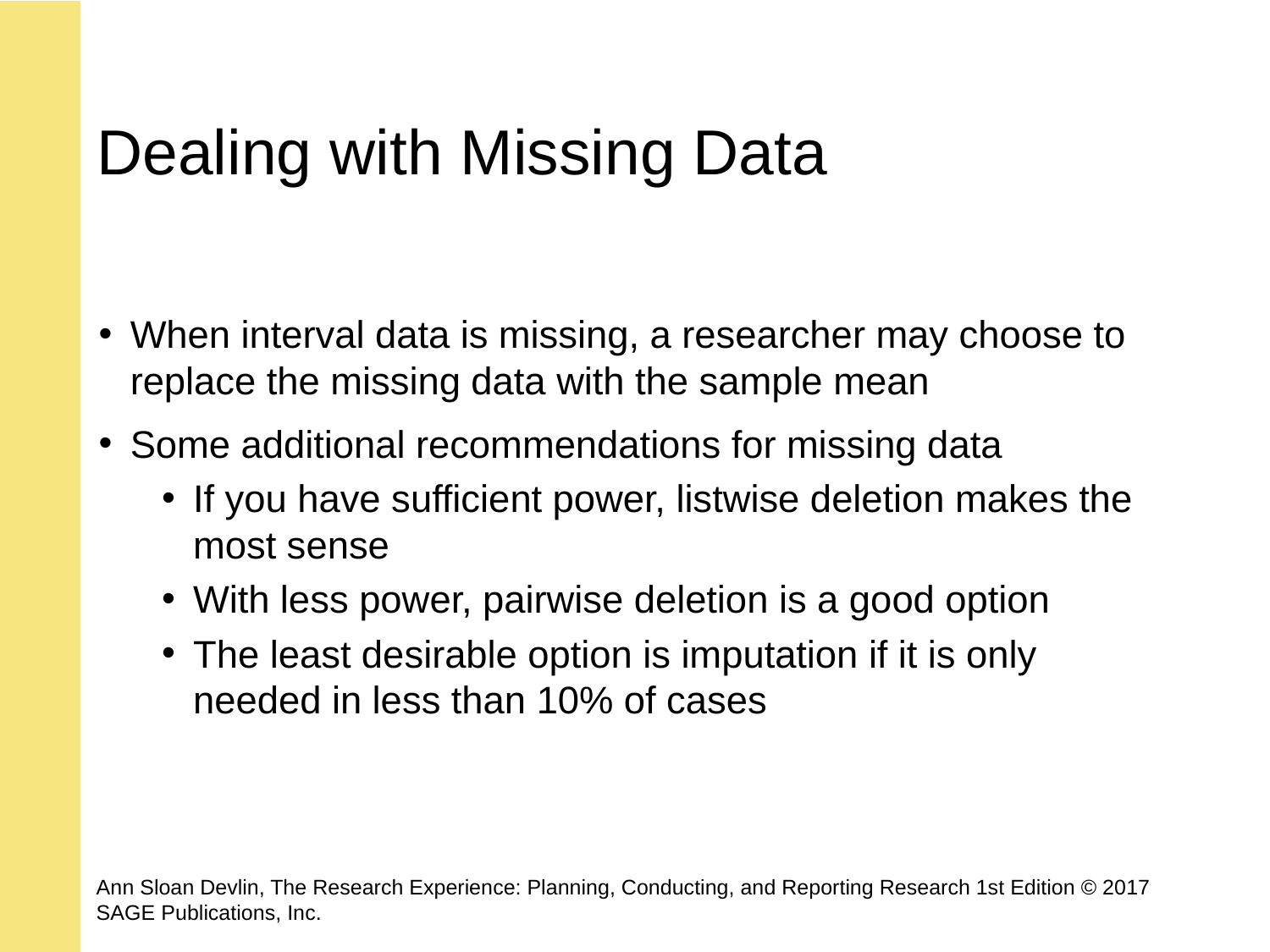

# Dealing with Missing Data
When interval data is missing, a researcher may choose to replace the missing data with the sample mean
Some additional recommendations for missing data
If you have sufficient power, listwise deletion makes the most sense
With less power, pairwise deletion is a good option
The least desirable option is imputation if it is only needed in less than 10% of cases